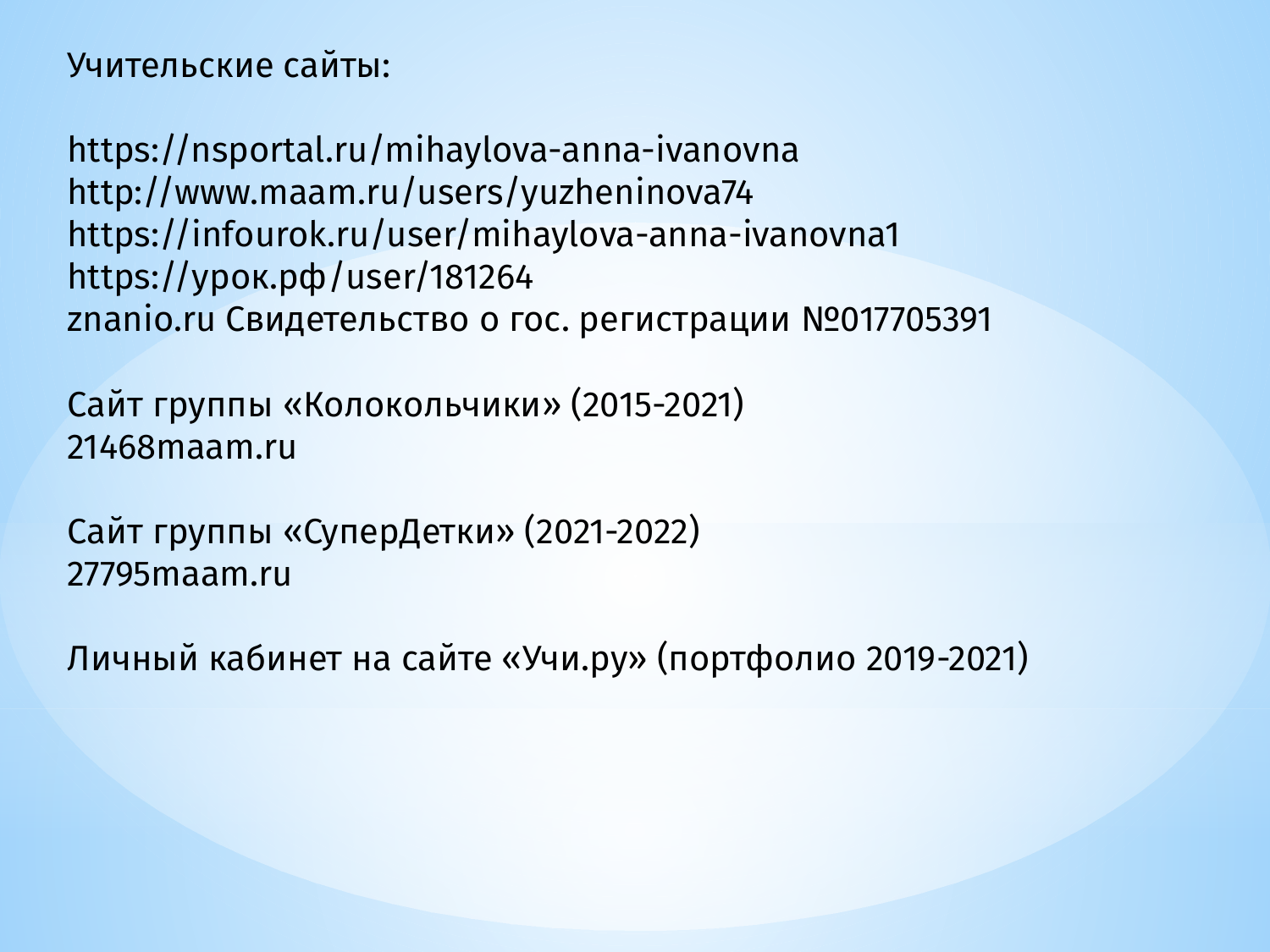

Учительские сайты:

https://nsportal.ru/mihaylova-anna-ivanovna
http://www.maam.ru/users/yuzheninova74 https://infourok.ru/user/mihaylova-anna-ivanovna1 https://урок.рф/user/181264
znanio.ru Свидетельство о гос. регистрации №017705391

Сайт группы «Колокольчики» (2015-2021)
21468maam.ru

Сайт группы «СуперДетки» (2021-2022)
27795maam.ru

Личный кабинет на сайте «Учи.ру» (портфолио 2019-2021)